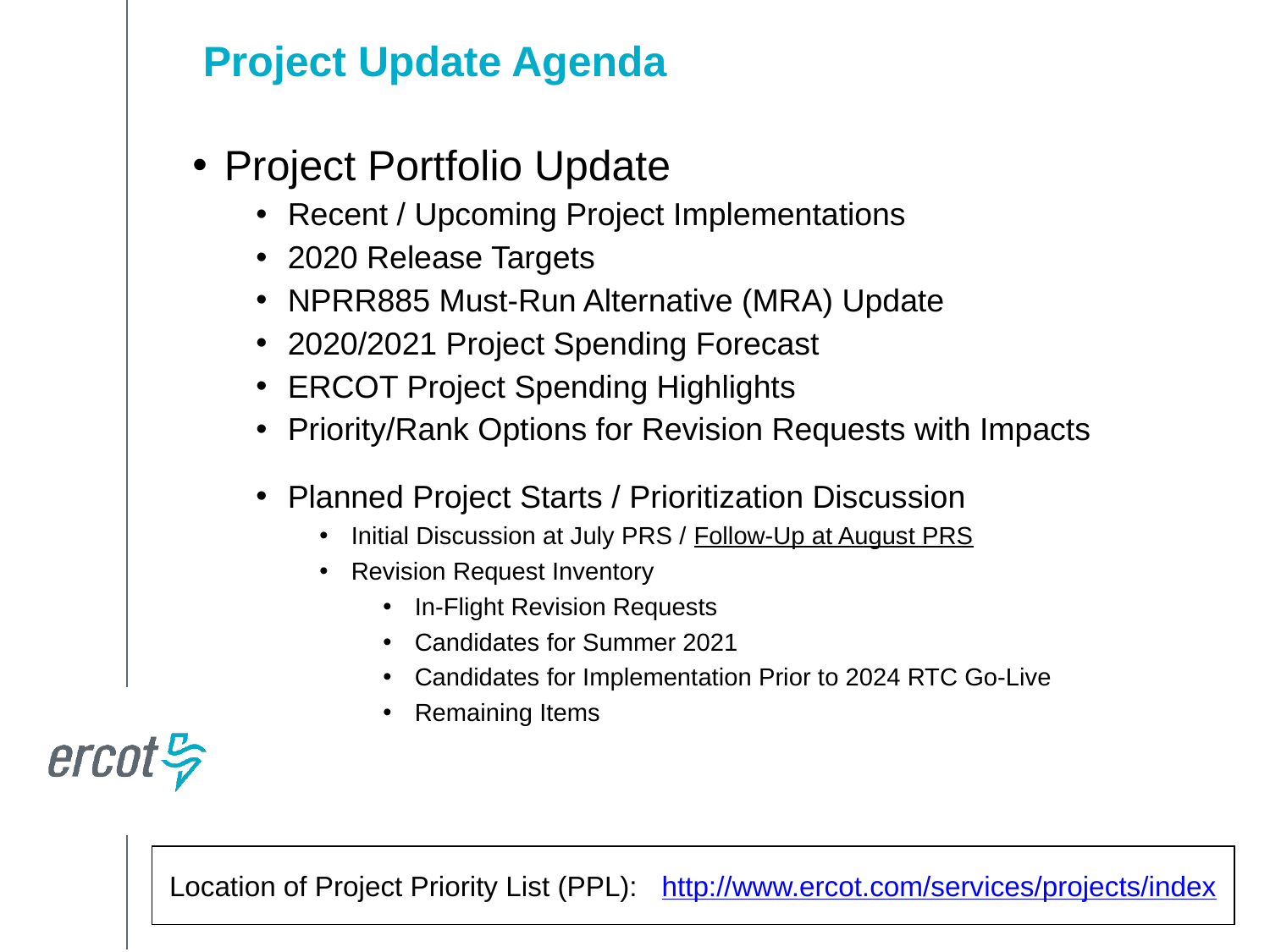

Project Update Agenda
Project Portfolio Update
Recent / Upcoming Project Implementations
2020 Release Targets
NPRR885 Must-Run Alternative (MRA) Update
2020/2021 Project Spending Forecast
ERCOT Project Spending Highlights
Priority/Rank Options for Revision Requests with Impacts

Planned Project Starts / Prioritization Discussion
Initial Discussion at July PRS / Follow-Up at August PRS
Revision Request Inventory
In-Flight Revision Requests
Candidates for Summer 2021
Candidates for Implementation Prior to 2024 RTC Go-Live
Remaining Items

Location of Project Priority List (PPL):   http://www.ercot.com/services/projects/index